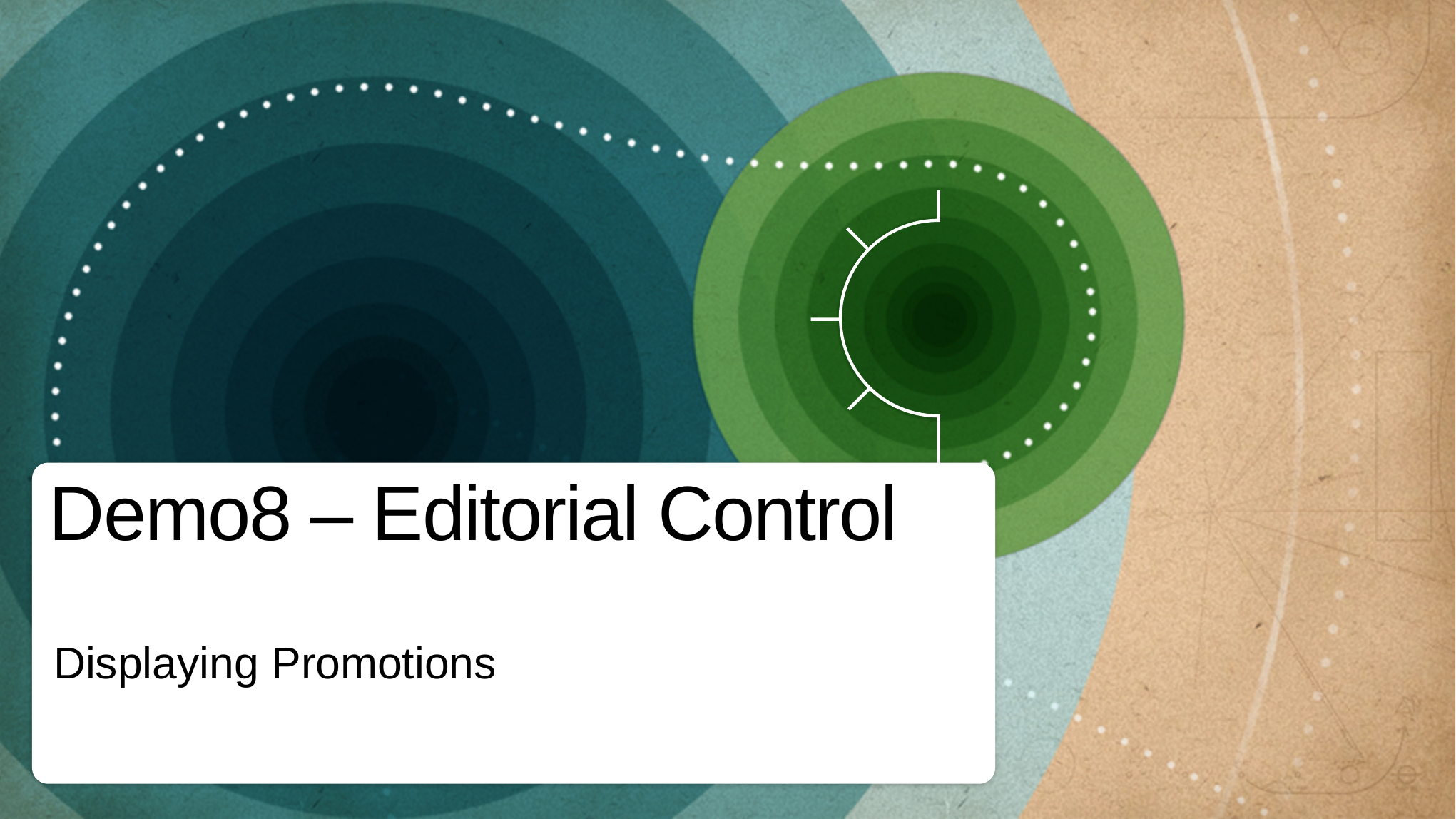

# Demo8 – Editorial Control
Displaying Promotions